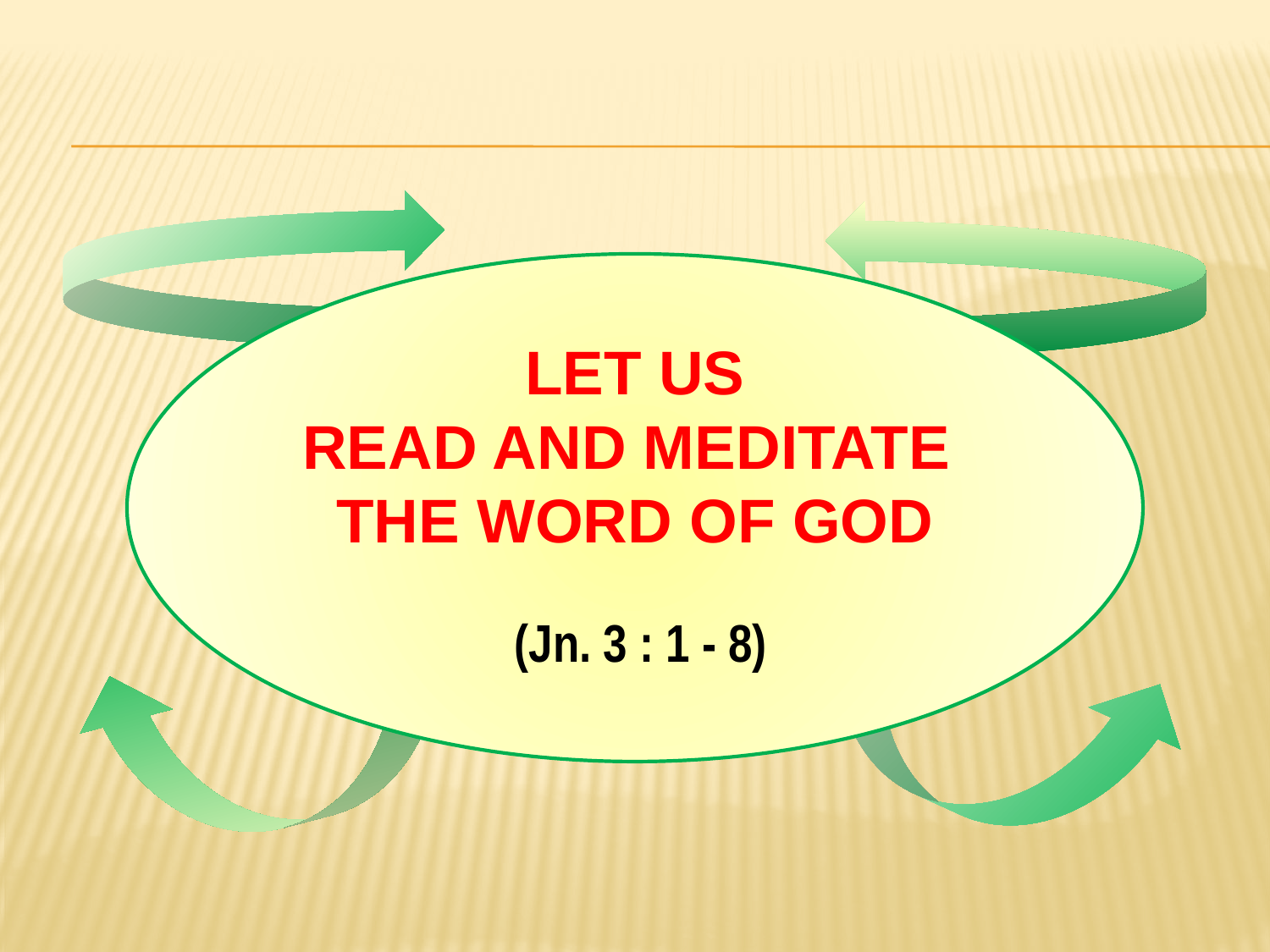

# LET US READ AND MEDITATE THE WORD OF GOD
 (Jn. 3 : 1 - 8)